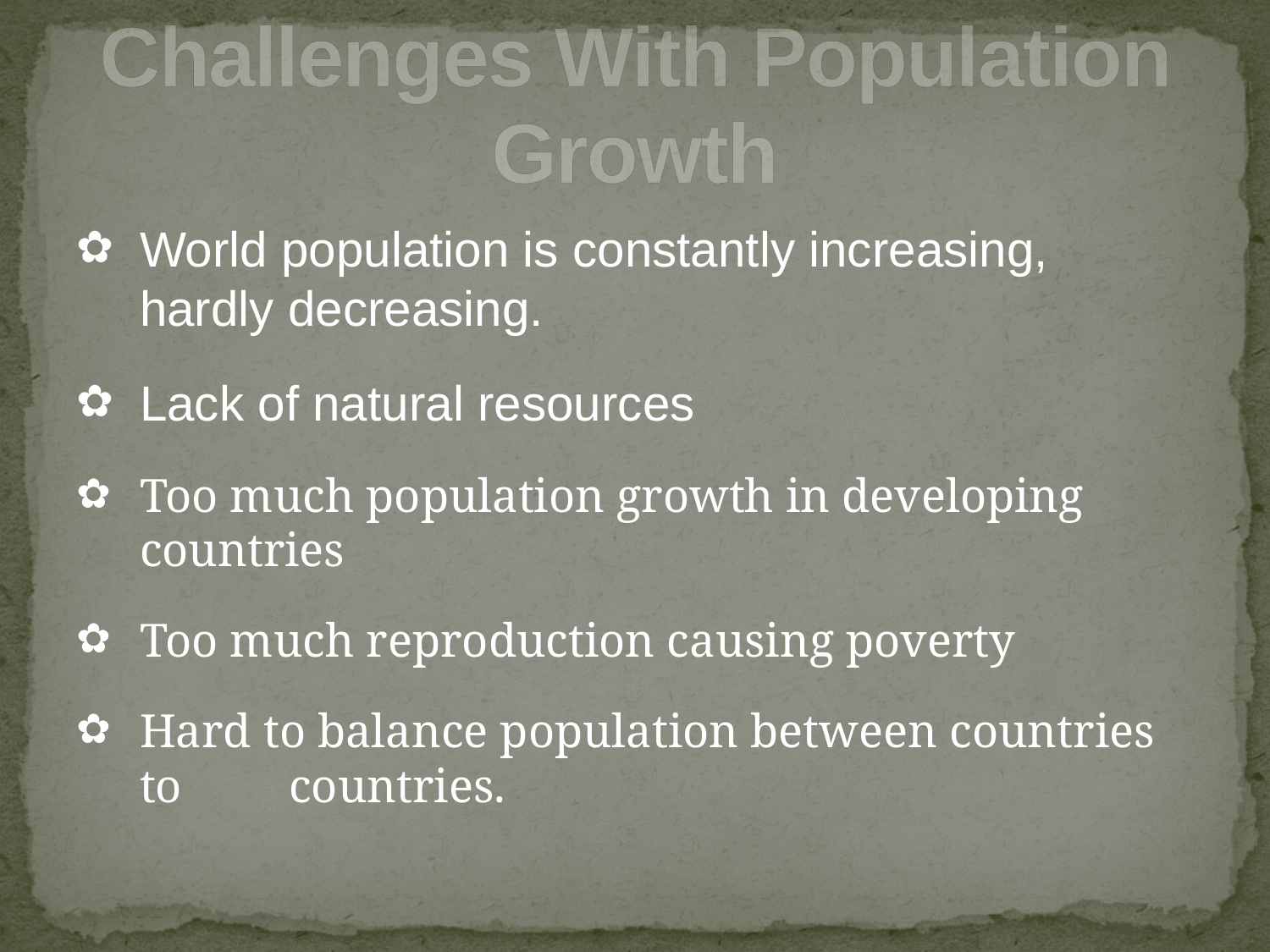

# Challenges With Population Growth
World population is constantly increasing, hardly decreasing.
Lack of natural resources
Too much population growth in developing countries
Too much reproduction causing poverty
Hard to balance population between countries to         countries.